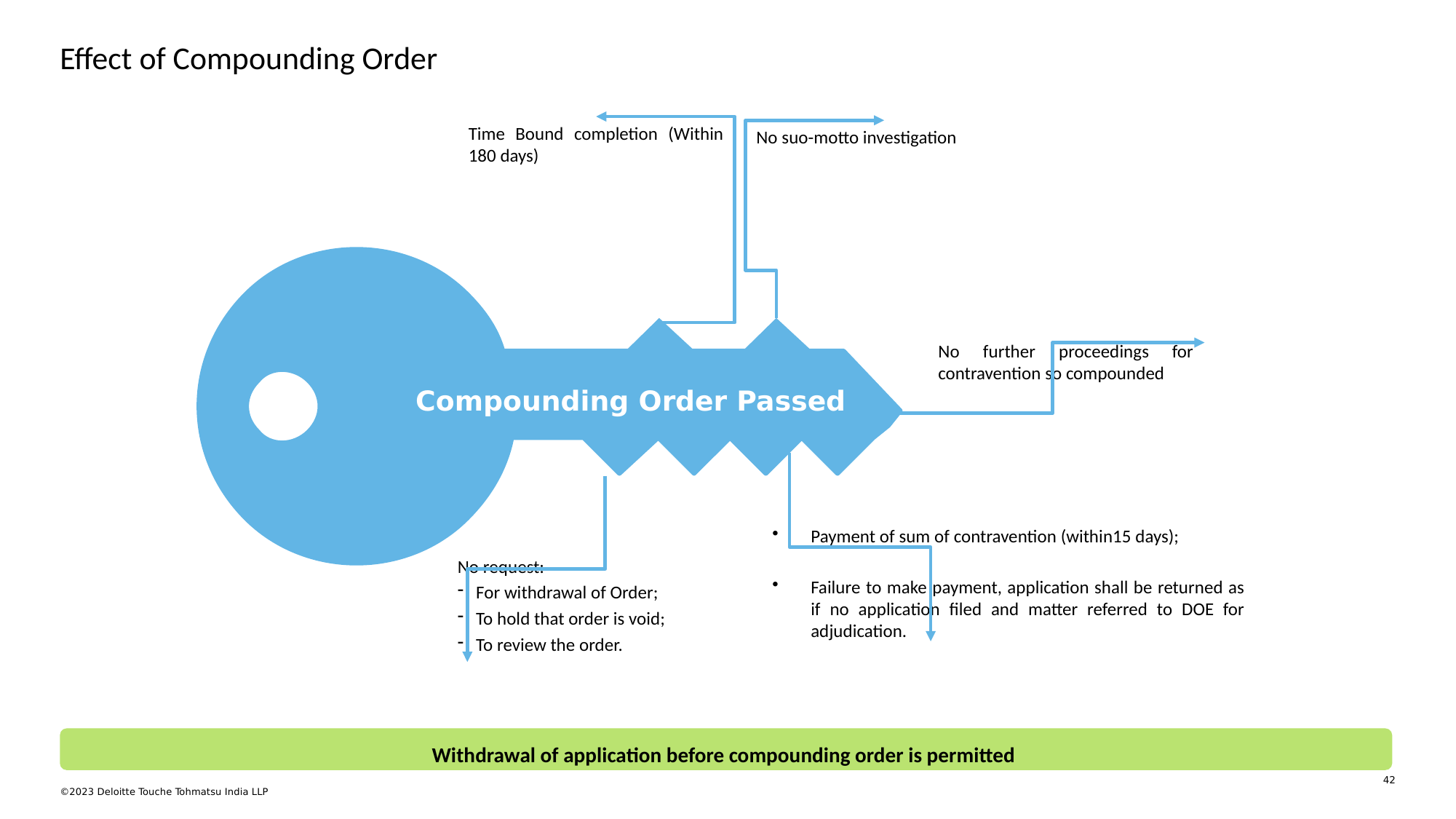

# Effect of Compounding Order
Time Bound completion (Within 180 days)
No suo-motto investigation

No further proceedings for contravention so compounded

Compounding Order Passed
Payment of sum of contravention (within15 days);

Failure to make payment, application shall be returned as if no application filed and matter referred to DOE for adjudication.  sum of contravention (within fifteen days)
days)

No request:
For withdrawal of Order;
To hold that order is void;
To review the order.
Withdrawal of application before compounding order is permitted